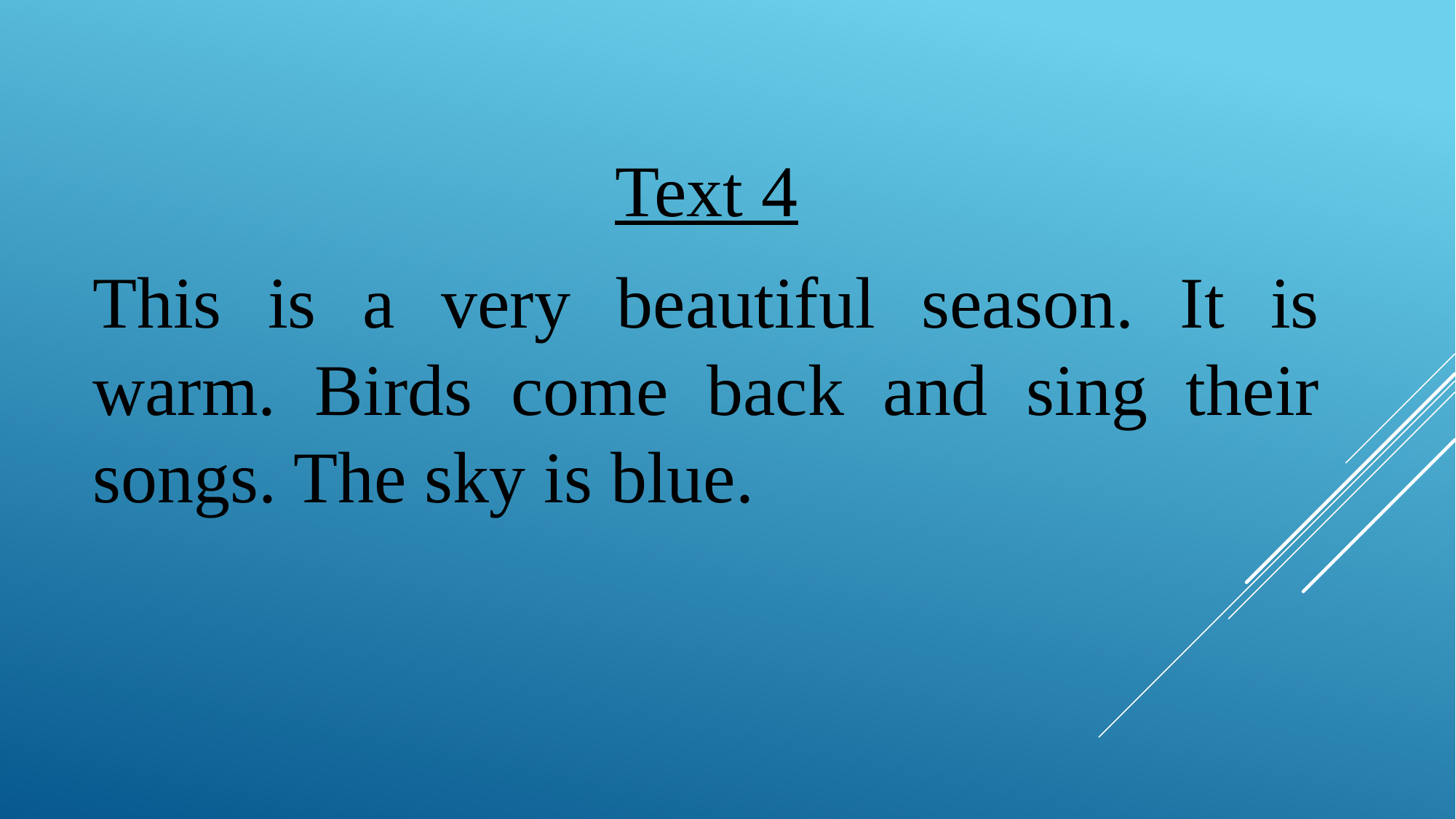

Text 4
This is a very beautiful season. It is warm. Birds come back and sing their songs. The sky is blue.
#